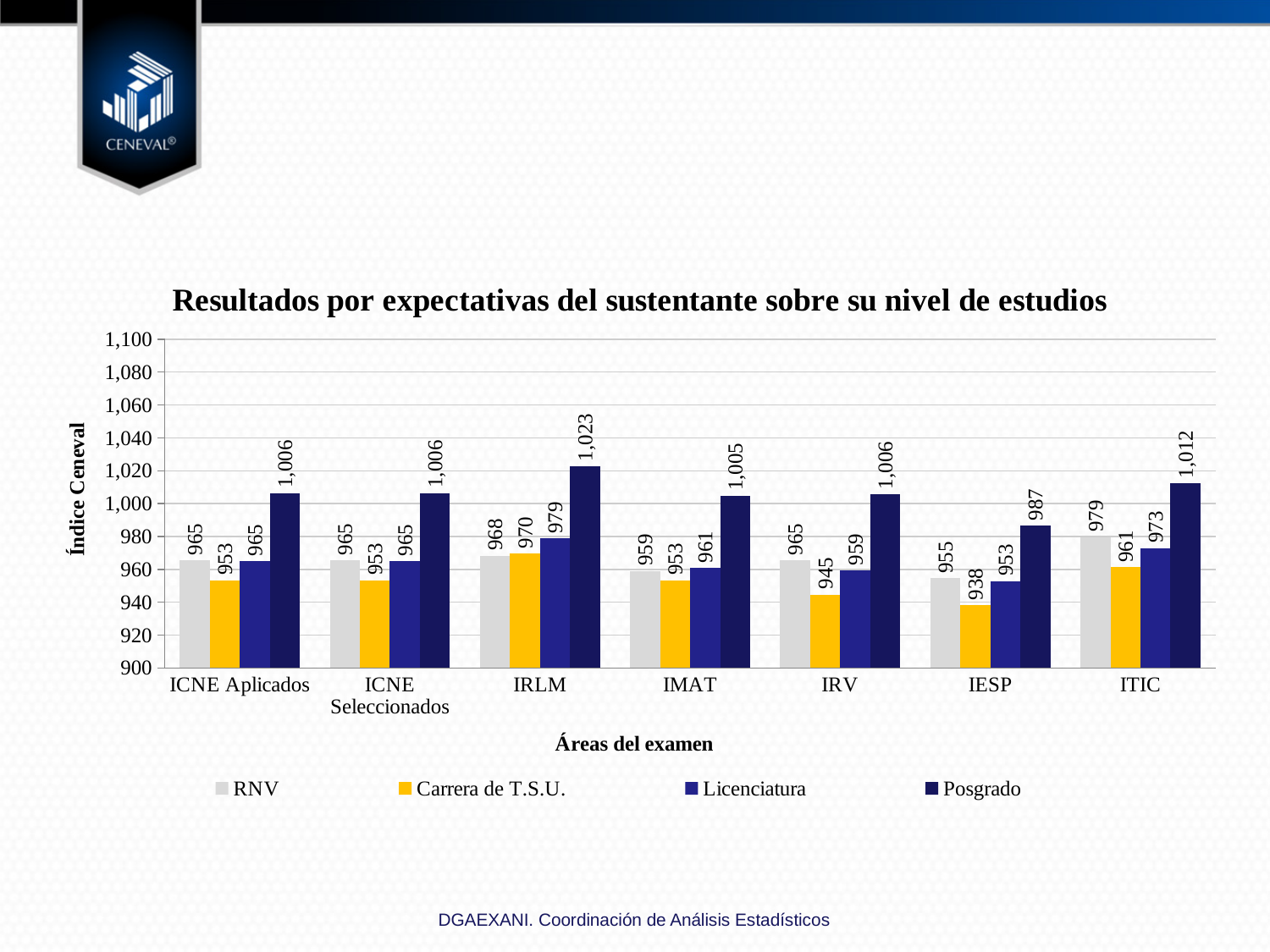

### Chart: Resultados por expectativas del sustentante sobre su nivel de estudios

| Category | RNV | Carrera de T.S.U. | Licenciatura | Posgrado |
|---|---|---|---|---|
| ICNE Aplicados | 965.3097913322632 | 953.4108742931722 | 964.9282296650714 | 1006.4174809107154 |
| ICNE Seleccionados | 965.3097913322632 | 953.4108742931722 | 964.9282296650714 | 1006.4174809107154 |
| IRLM | 968.2182985553785 | 969.6398434101785 | 978.6667528772792 | 1022.7188014946505 |
| IMAT | 958.92455858748 | 953.4145280556763 | 960.8560713823872 | 1004.793093044307 |
| IRV | 965.3772070626003 | 944.692474989127 | 959.3663519979297 | 1005.6714322185367 |
| IESP | 954.5425361155683 | 938.0922140060894 | 952.9341781973361 | 986.6525866270568 |
| ITIC | 979.4863563402889 | 961.2153110047847 | 972.8177938704255 | 1012.2514911690301 |
DGAEXANI. Coordinación de Análisis Estadísticos